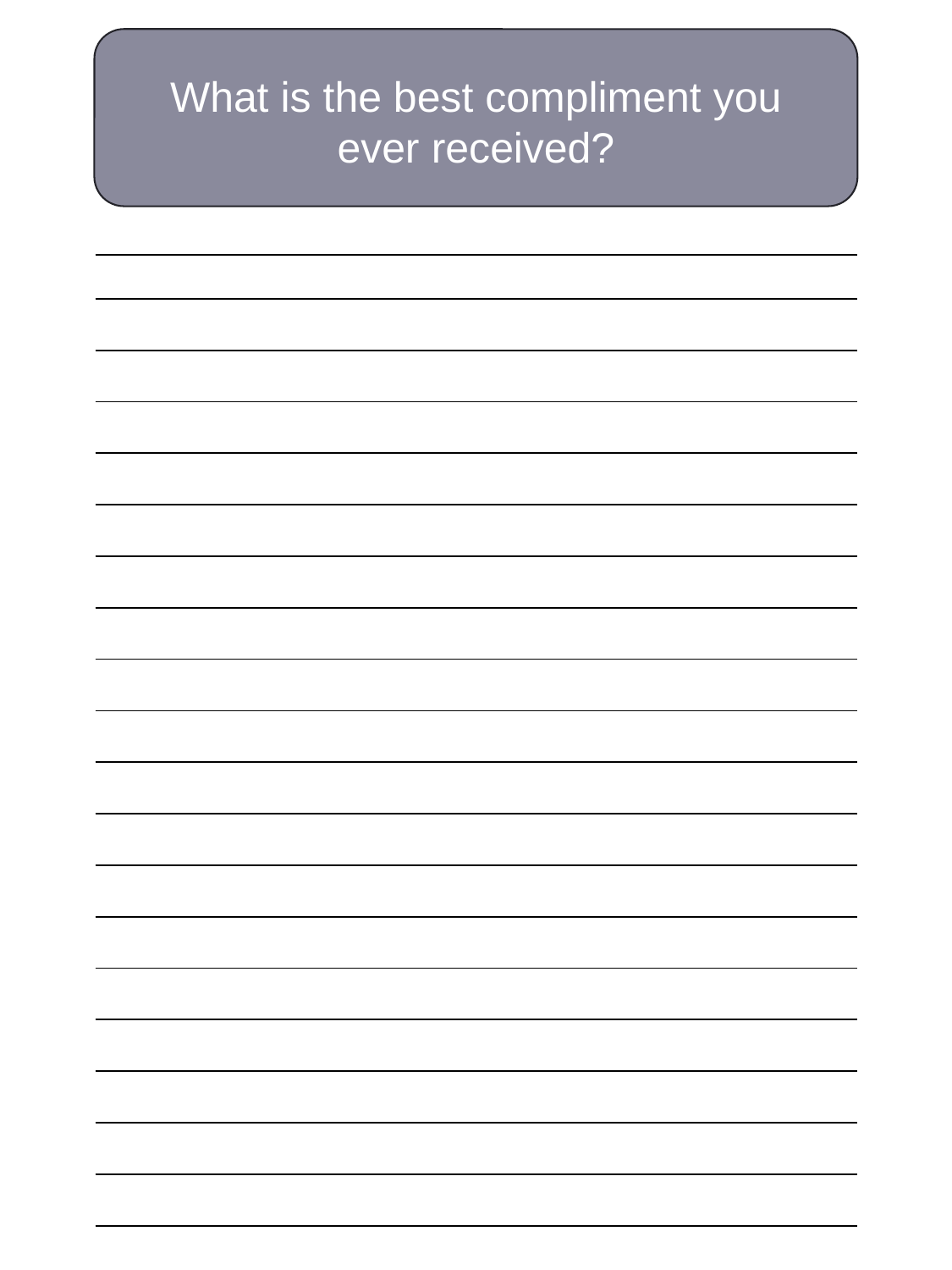

What is the best compliment you ever received?
|  |
| --- |
|  |
|  |
|  |
|  |
|  |
|  |
|  |
|  |
|  |
|  |
|  |
|  |
|  |
|  |
|  |
|  |
|  |
|  |